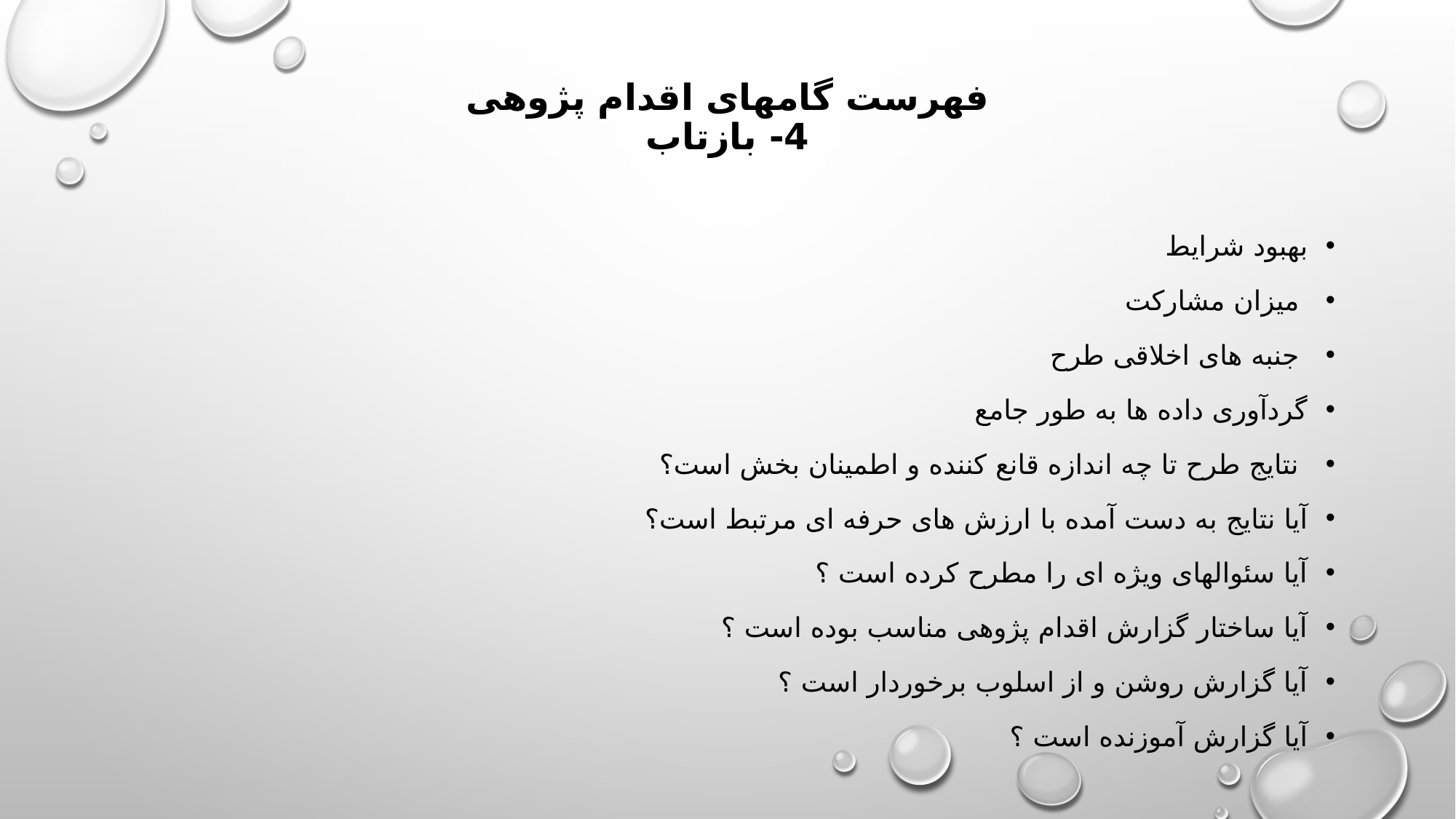

# فهرست گامهای اقدام پژوهی 4- بازتاب
بهبود شرایط
 میزان مشارکت
 جنبه های اخلاقی طرح
گردآوری داده ها به طور جامع
 نتایج طرح تا چه اندازه قانع کننده و اطمینان بخش است؟
آیا نتایج به دست آمده با ارزش های حرفه ای مرتبط است؟
آیا سئوالهای ویژه ای را مطرح کرده است ؟
آیا ساختار گزارش اقدام پژوهی مناسب بوده است ؟
آیا گزارش روشن و از اسلوب برخوردار است ؟
آیا گزارش آموزنده است ؟